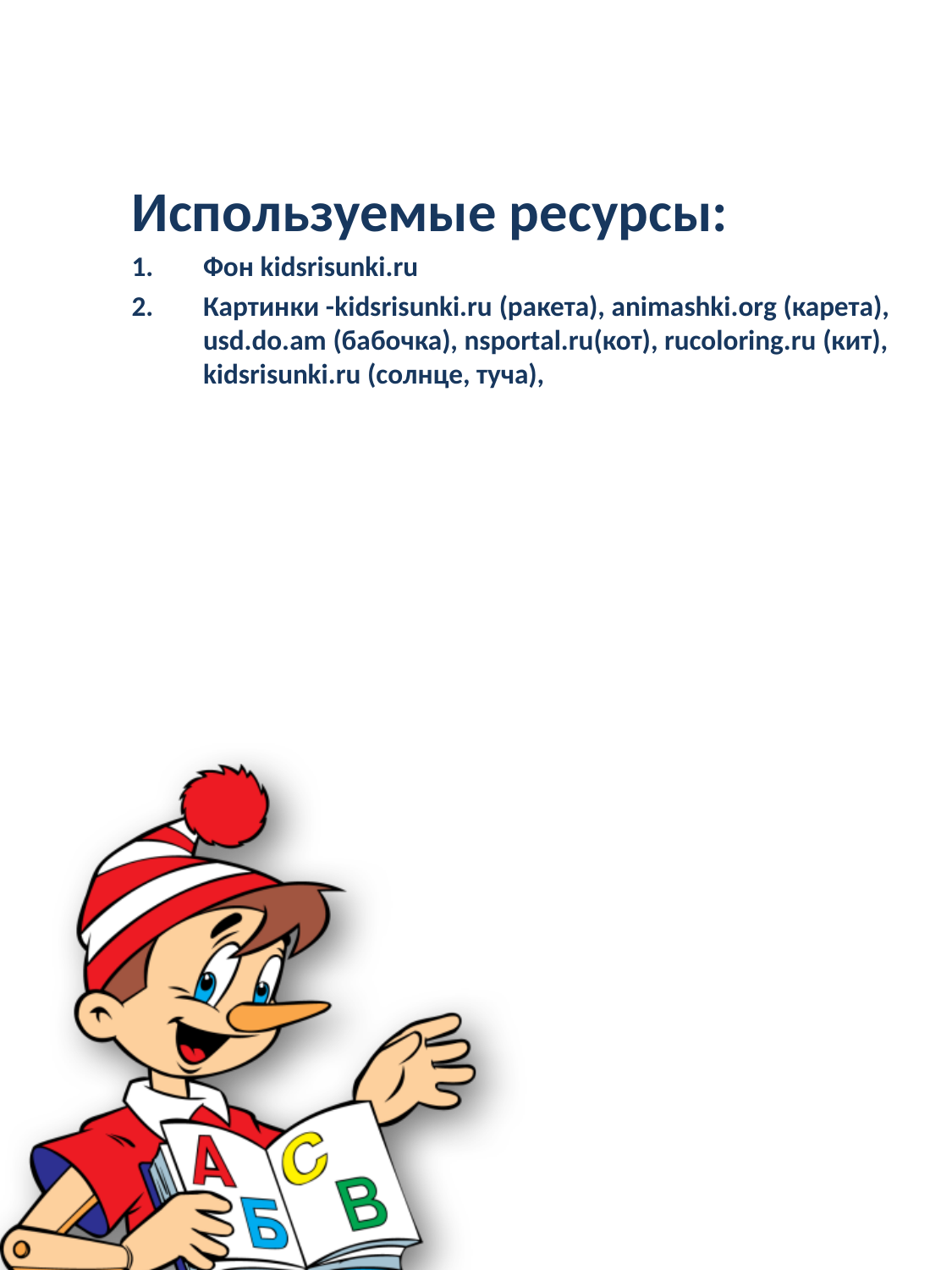

Используемые ресурсы:
Фон kidsrisunki.ru
Картинки -kidsrisunki.ru (ракета), animashki.org (карета), usd.do.am (бабочка), nsportal.ru(кот), rucoloring.ru (кит), kidsrisunki.ru (солнце, туча),